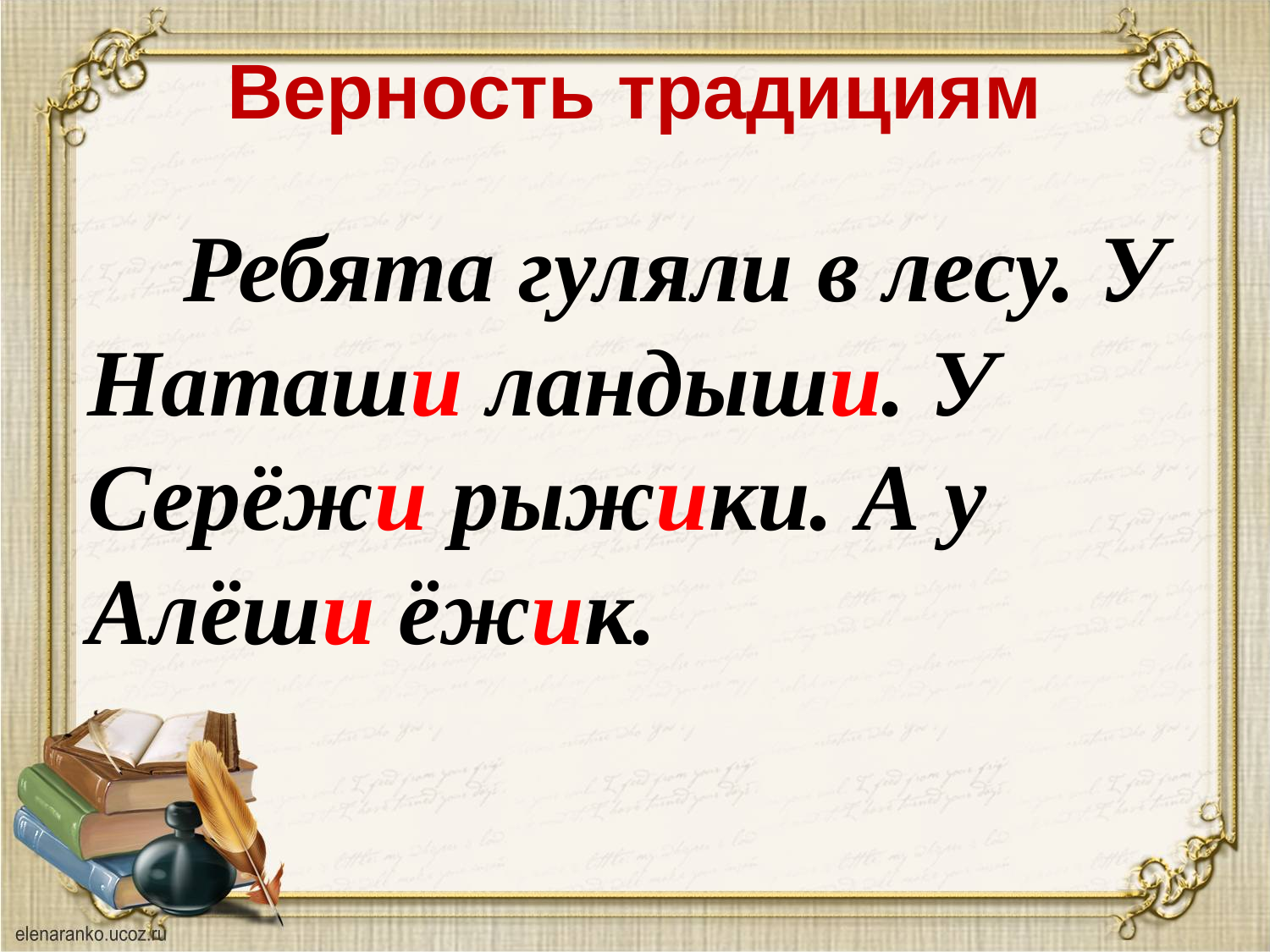

# Верность традициям
    Ребята гуляли в лесу. У Наташи ландыши. У Серёжи рыжики. А у Алёши ёжик.